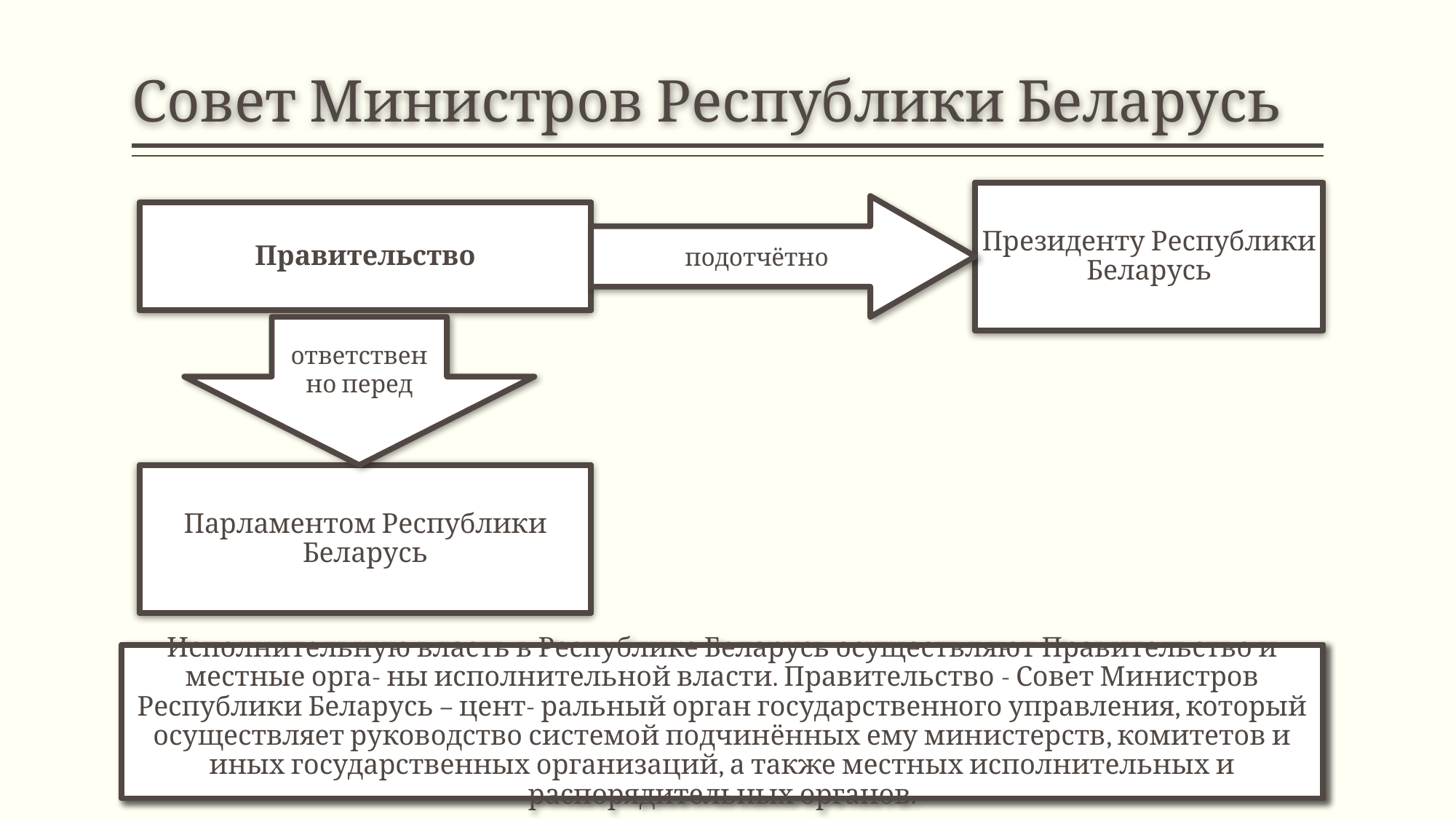

# Совет Министров Республики Беларусь

Президенту Республики Беларусь
подотчётно

Правительство
ответственно перед

Парламентом Республики Беларусь

Исполнительную власть в Республике Беларусь осуществляют Правительство и местные орга- ны исполнительной власти. Правительство - Совет Министров Республики Беларусь – цент- ральный орган государственного управления, который осуществляет руководство системой подчинённых ему министерств, комитетов и иных государственных организаций, а также местных исполнительных и распорядительных органов.